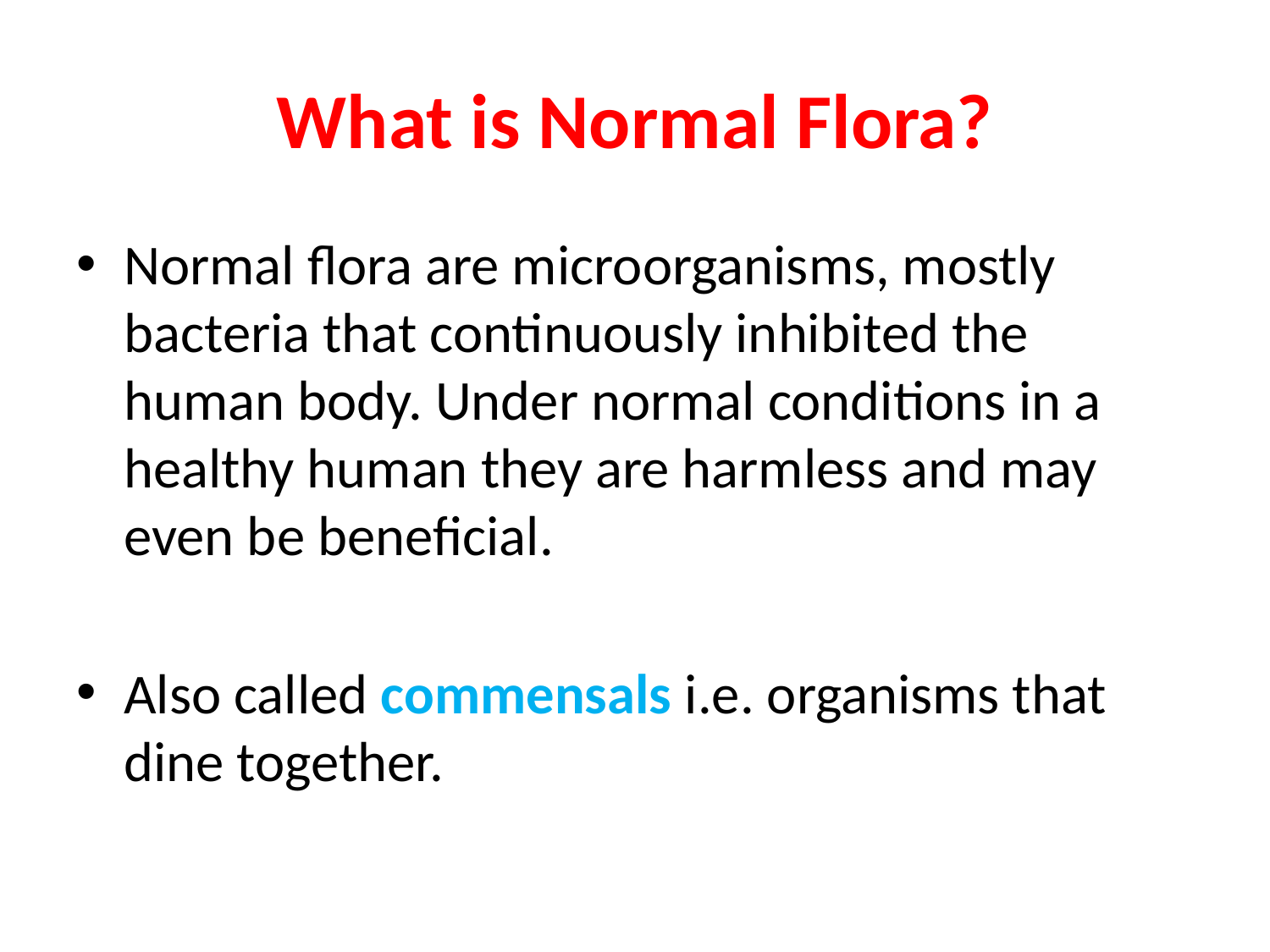

# What is Normal Flora?
Normal flora are microorganisms, mostly bacteria that continuously inhibited the human body. Under normal conditions in a healthy human they are harmless and may even be beneficial.

Also called commensals i.e. organisms that dine together.